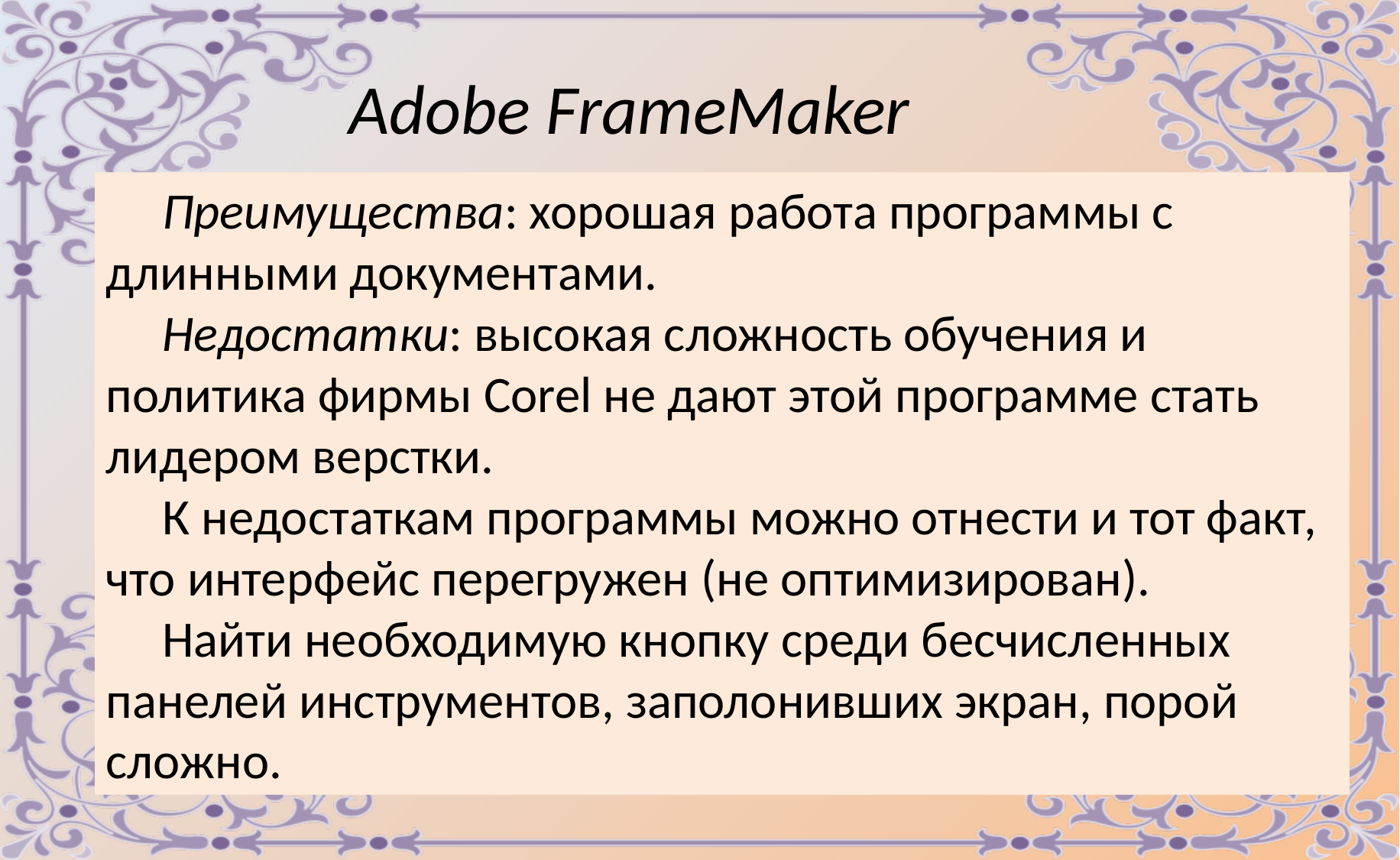

Adobe FrameMaker
Преимущества: хорошая работа программы с длинными документами.
Недостатки: высокая сложность обучения и политика фирмы Corel не дают этой программе стать лидером верстки.
К недостаткам программы можно отнести и тот факт, что интерфейс перегружен (не оптимизирован).
Найти необходимую кнопку среди бесчисленных панелей инструментов, заполонивших экран, порой сложно.